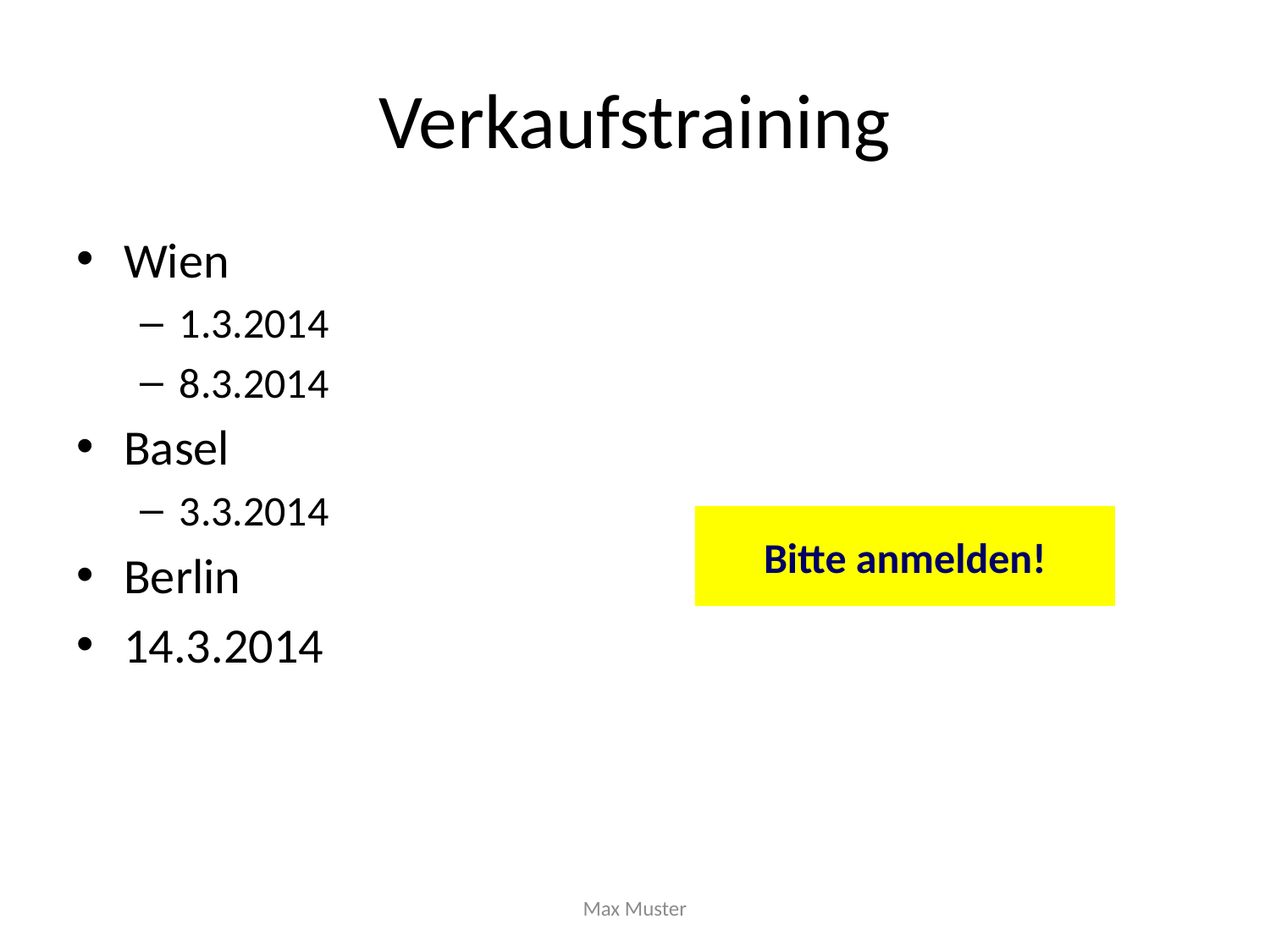

# Verkaufstraining
Wien
1.3.2014
8.3.2014
Basel
3.3.2014
Berlin
14.3.2014
Bitte anmelden!
Max Muster